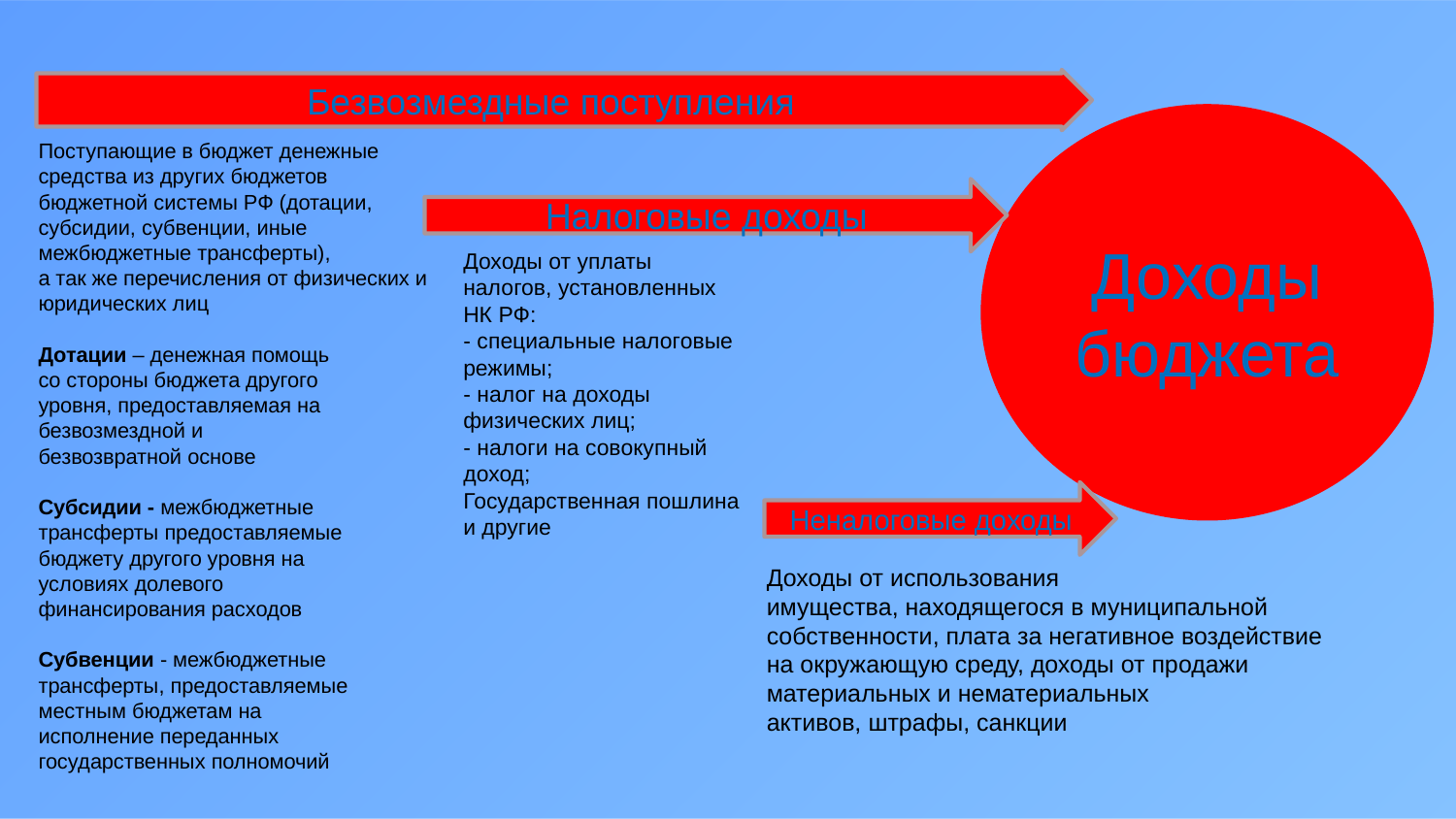

Безвозмездные поступления

Доходы
бюджета
Поступающие в бюджет денежные
средства из других бюджетов бюджетной системы РФ (дотации,
субсидии, субвенции, иные  межбюджетные трансферты),
а так же перечисления от физических и
юридических лиц

Дотации – денежная помощь
со стороны бюджета другого
уровня, предоставляемая на
безвозмездной и
безвозвратной основе

Субсидии - межбюджетные
трансферты предоставляемые
бюджету другого уровня на
условиях долевого
финансирования расходов

Субвенции - межбюджетные
трансферты, предоставляемые
местным бюджетам на
исполнение переданных
государственных полномочий

Налоговые доходы
Доходы от уплаты
налогов, установленных
НК РФ:
- специальные налоговые
режимы;
- налог на доходы
физических лиц;
- налоги на совокупный
доход;
Государственная пошлина
и другие
Неналоговые доходы
Доходы от использования
имущества, находящегося в муниципальной
собственности, плата за негативное воздействие на окружающую среду, доходы от продажи
материальных и нематериальных
активов, штрафы, санкции